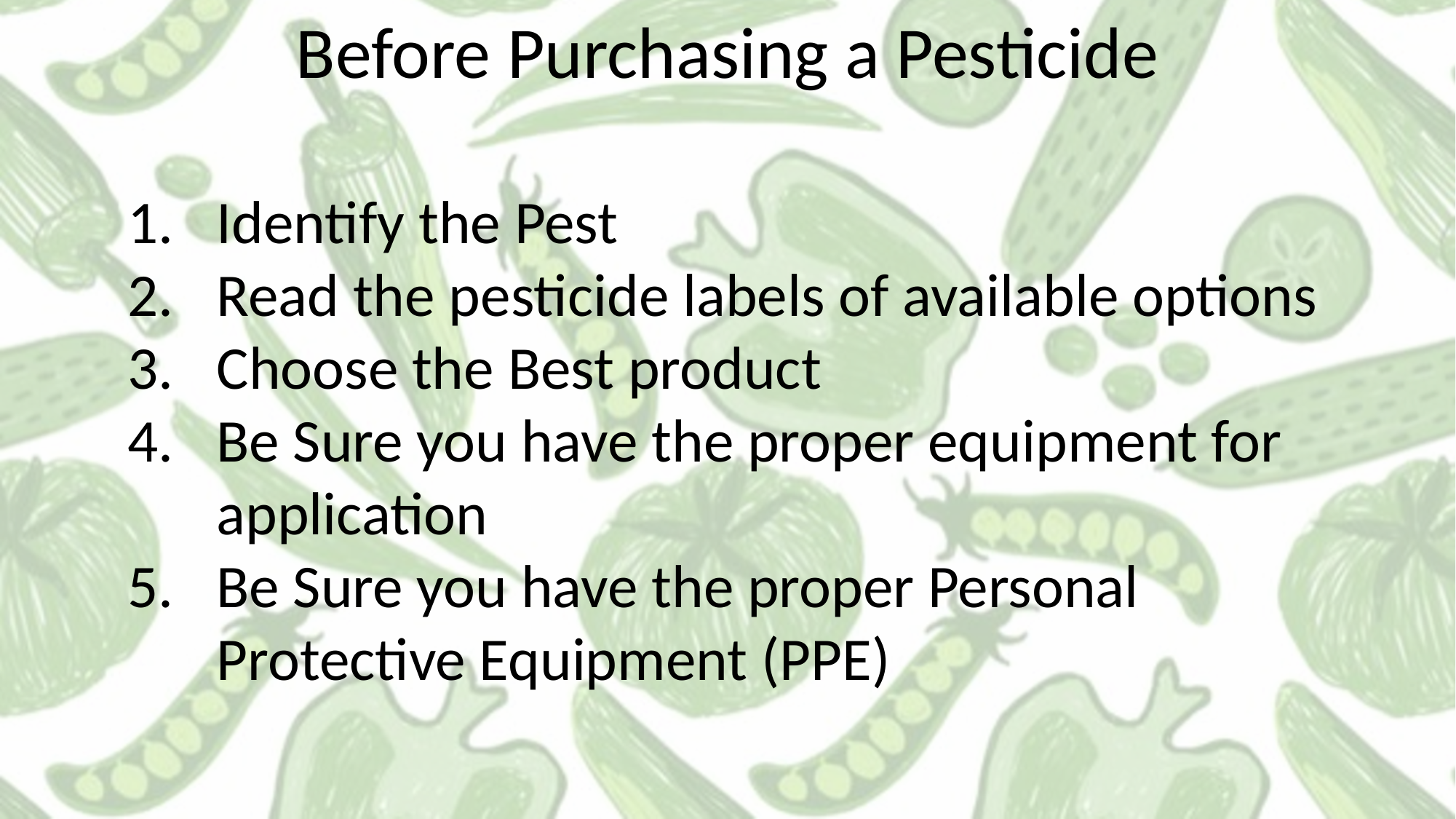

Before Purchasing a Pesticide
Identify the Pest
Read the pesticide labels of available options
Choose the Best product
Be Sure you have the proper equipment for application
Be Sure you have the proper Personal Protective Equipment (PPE)